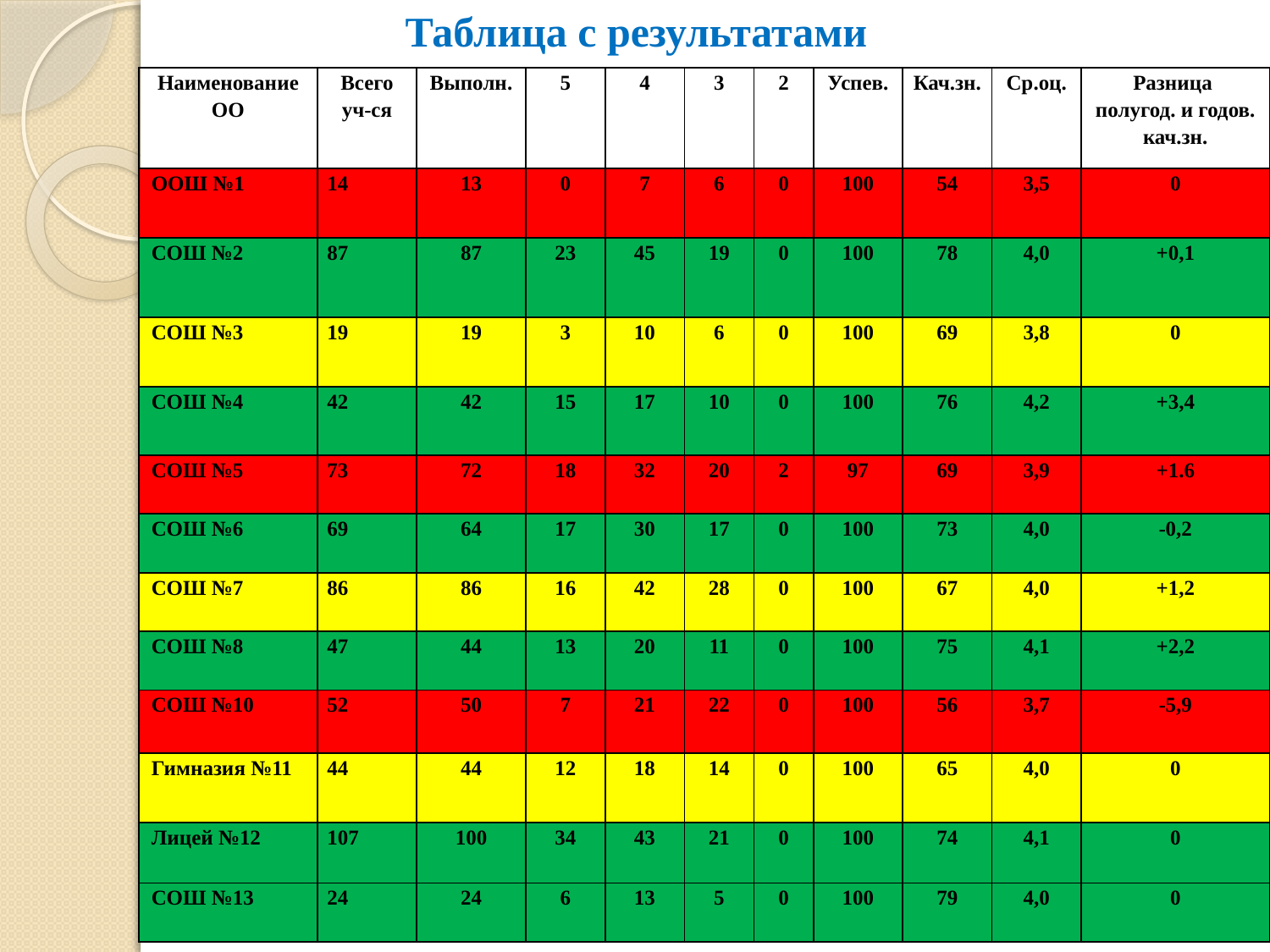

# Таблица с результатами
| Наименование ОО | Всего уч-ся | Выполн. | 5 | 4 | 3 | 2 | Успев. | Кач.зн. | Ср.оц. | Разница полугод. и годов. кач.зн. |
| --- | --- | --- | --- | --- | --- | --- | --- | --- | --- | --- |
| ООШ №1 | 14 | 13 | 0 | 7 | 6 | 0 | 100 | 54 | 3,5 | 0 |
| СОШ №2 | 87 | 87 | 23 | 45 | 19 | 0 | 100 | 78 | 4,0 | +0,1 |
| СОШ №3 | 19 | 19 | 3 | 10 | 6 | 0 | 100 | 69 | 3,8 | 0 |
| СОШ №4 | 42 | 42 | 15 | 17 | 10 | 0 | 100 | 76 | 4,2 | +3,4 |
| СОШ №5 | 73 | 72 | 18 | 32 | 20 | 2 | 97 | 69 | 3,9 | +1.6 |
| СОШ №6 | 69 | 64 | 17 | 30 | 17 | 0 | 100 | 73 | 4,0 | -0,2 |
| СОШ №7 | 86 | 86 | 16 | 42 | 28 | 0 | 100 | 67 | 4,0 | +1,2 |
| СОШ №8 | 47 | 44 | 13 | 20 | 11 | 0 | 100 | 75 | 4,1 | +2,2 |
| СОШ №10 | 52 | 50 | 7 | 21 | 22 | 0 | 100 | 56 | 3,7 | -5,9 |
| Гимназия №11 | 44 | 44 | 12 | 18 | 14 | 0 | 100 | 65 | 4,0 | 0 |
| Лицей №12 | 107 | 100 | 34 | 43 | 21 | 0 | 100 | 74 | 4,1 | 0 |
| СОШ №13 | 24 | 24 | 6 | 13 | 5 | 0 | 100 | 79 | 4,0 | 0 |